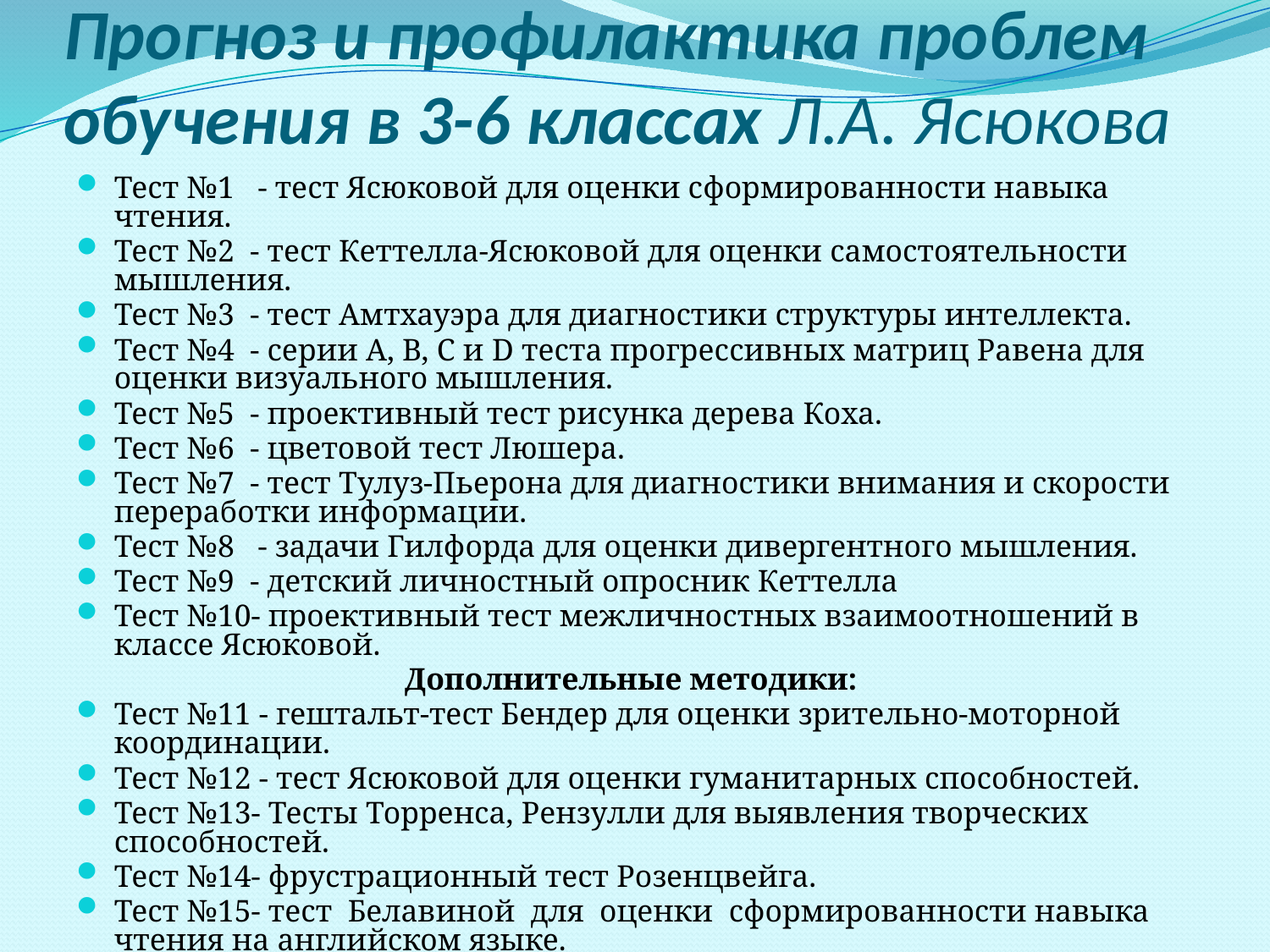

# Прогноз и профилактика проблем обучения в 3-6 классах Л.А. Ясюкова
Тест №1   - тест Ясюковой для оценки сформированности навыка чтения.
Тест №2  - тест Кеттелла-Ясюковой для оценки самостоятельности мышления.
Тест №3  - тест Амтхауэра для диагностики структуры интеллекта.
Тест №4  - серии А, В, С и D теста прогрессивных матриц Равена для оценки визуального мышления.
Тест №5  - проективный тест рисунка дерева Коха.
Тест №6  - цветовой тест Люшера.
Тест №7  - тест Тулуз-Пьерона для диагностики внимания и скорости переработки информации.
Тест №8   - задачи Гилфорда для оценки дивергентного мышления.
Тест №9  - детский личностный опросник Кеттелла
Тест №10- проективный тест межличностных взаимоотношений в классе Ясюковой.
Дополнительные методики:
Тест №11 - гештальт-тест Бендер для оценки зрительно-моторной координации.
Тест №12 - тест Ясюковой для оценки гуманитарных способностей.
Тест №13- Тесты Торренса, Рензулли для выявления творческих способностей.
Тест №14- фрустрационный тест Розенцвейга.
Тест №15- тест  Белавиной  для  оценки  сформированности навыка чтения на английском языке.